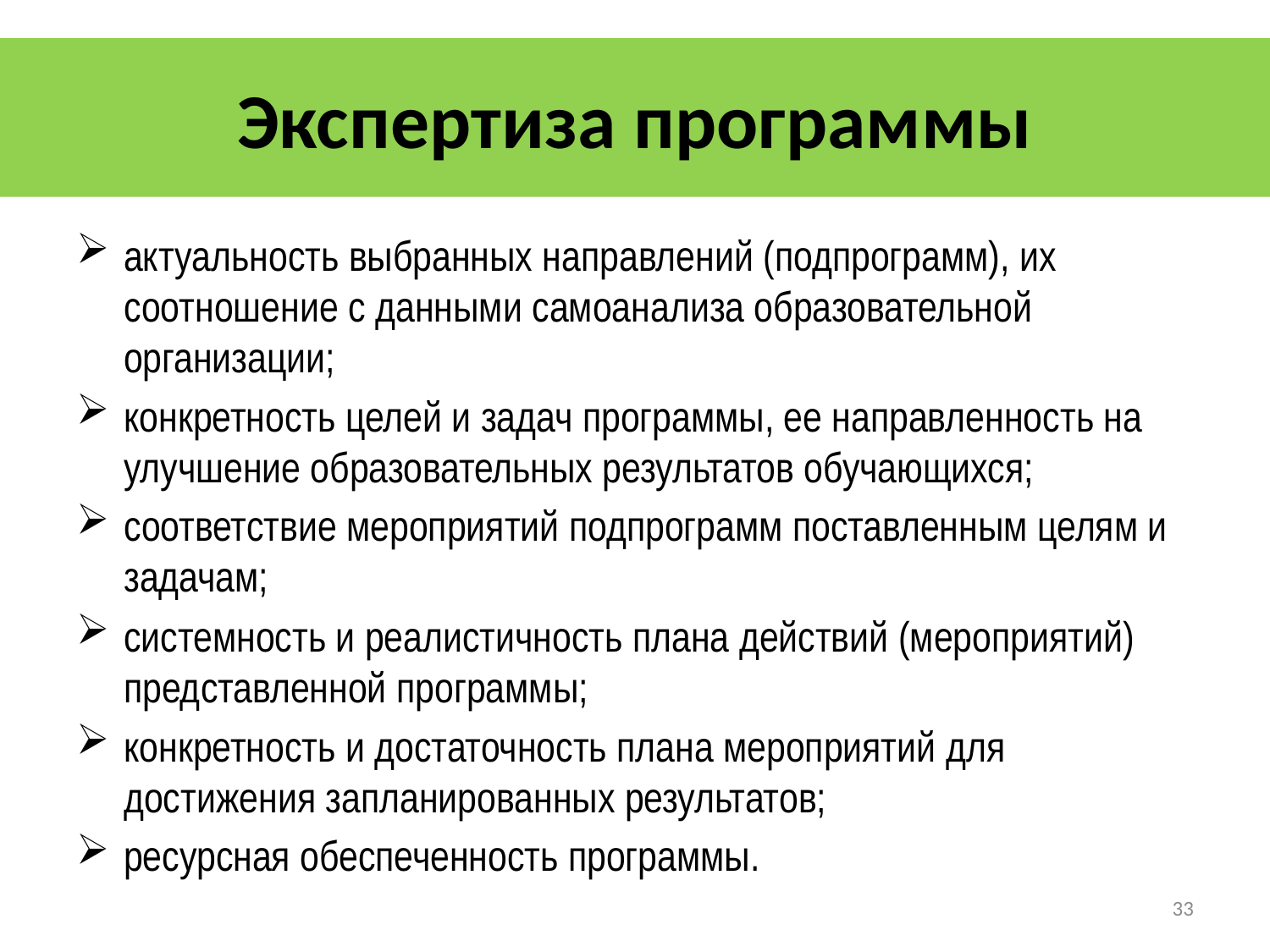

# Экспертиза программы
актуальность выбранных направлений (подпрограмм), их соотношение с данными самоанализа образовательной организации;
конкретность целей и задач программы, ее направленность на улучшение образовательных результатов обучающихся;
соответствие мероприятий подпрограмм поставленным целям и задачам;
системность и реалистичность плана действий (мероприятий) представленной программы;
конкретность и достаточность плана мероприятий для достижения запланированных результатов;
ресурсная обеспеченность программы.
33